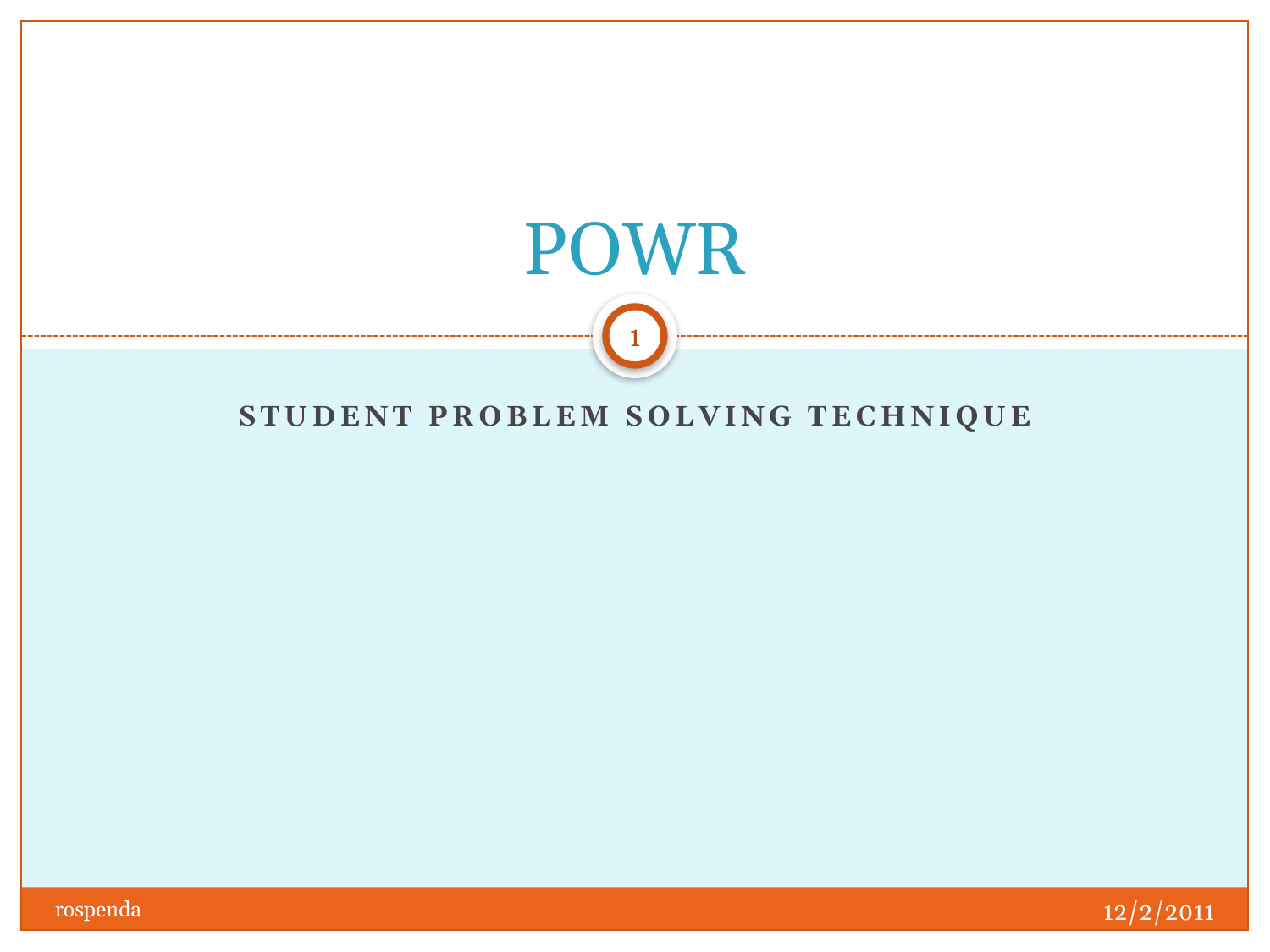

# POWR
1
Student problem solving technique
12/2/2011
rospenda